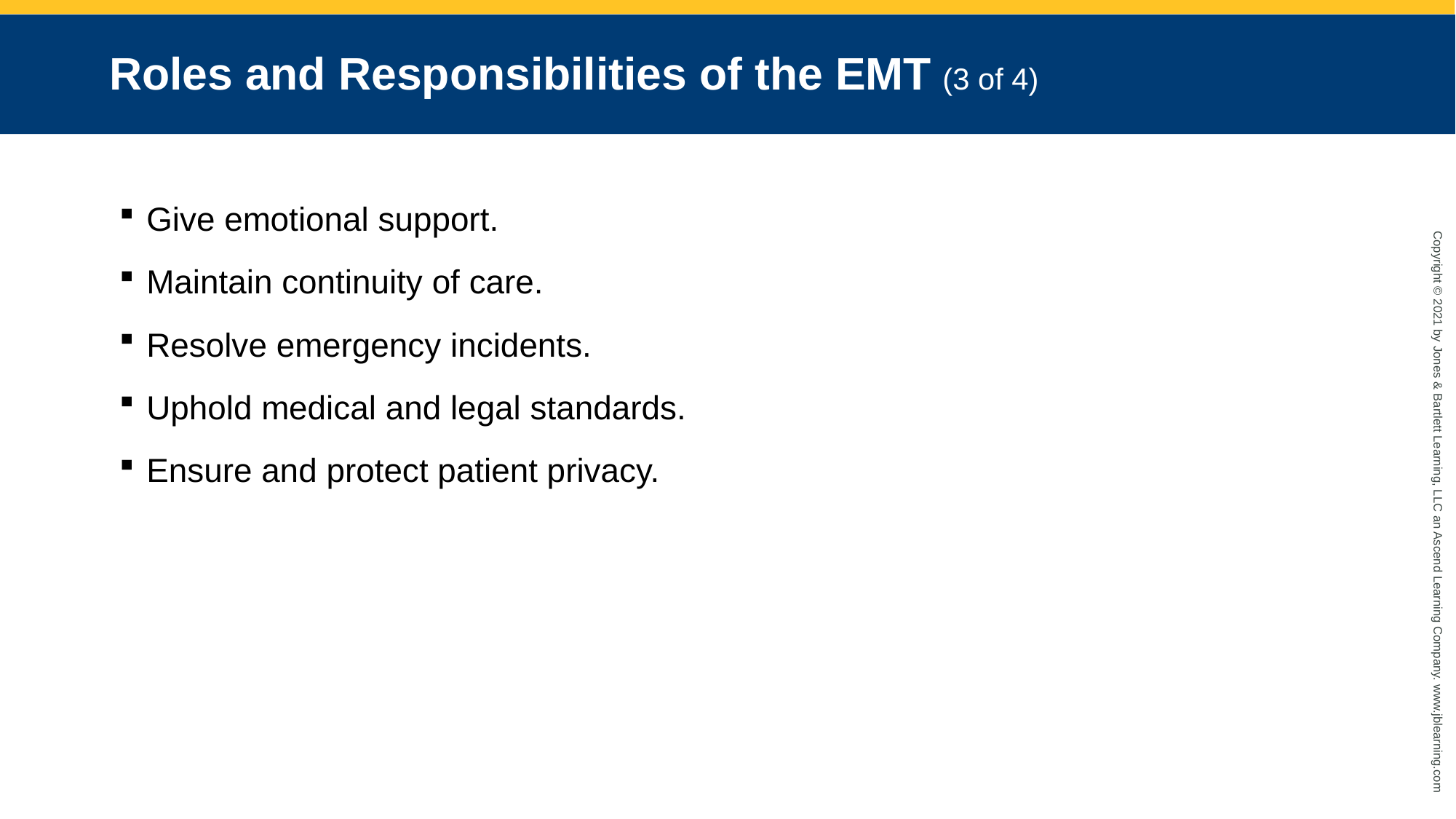

Roles and Responsibilities of the EMT (3 of 4)
Give emotional support.
Maintain continuity of care.
Resolve emergency incidents.
Uphold medical and legal standards.
Ensure and protect patient privacy.